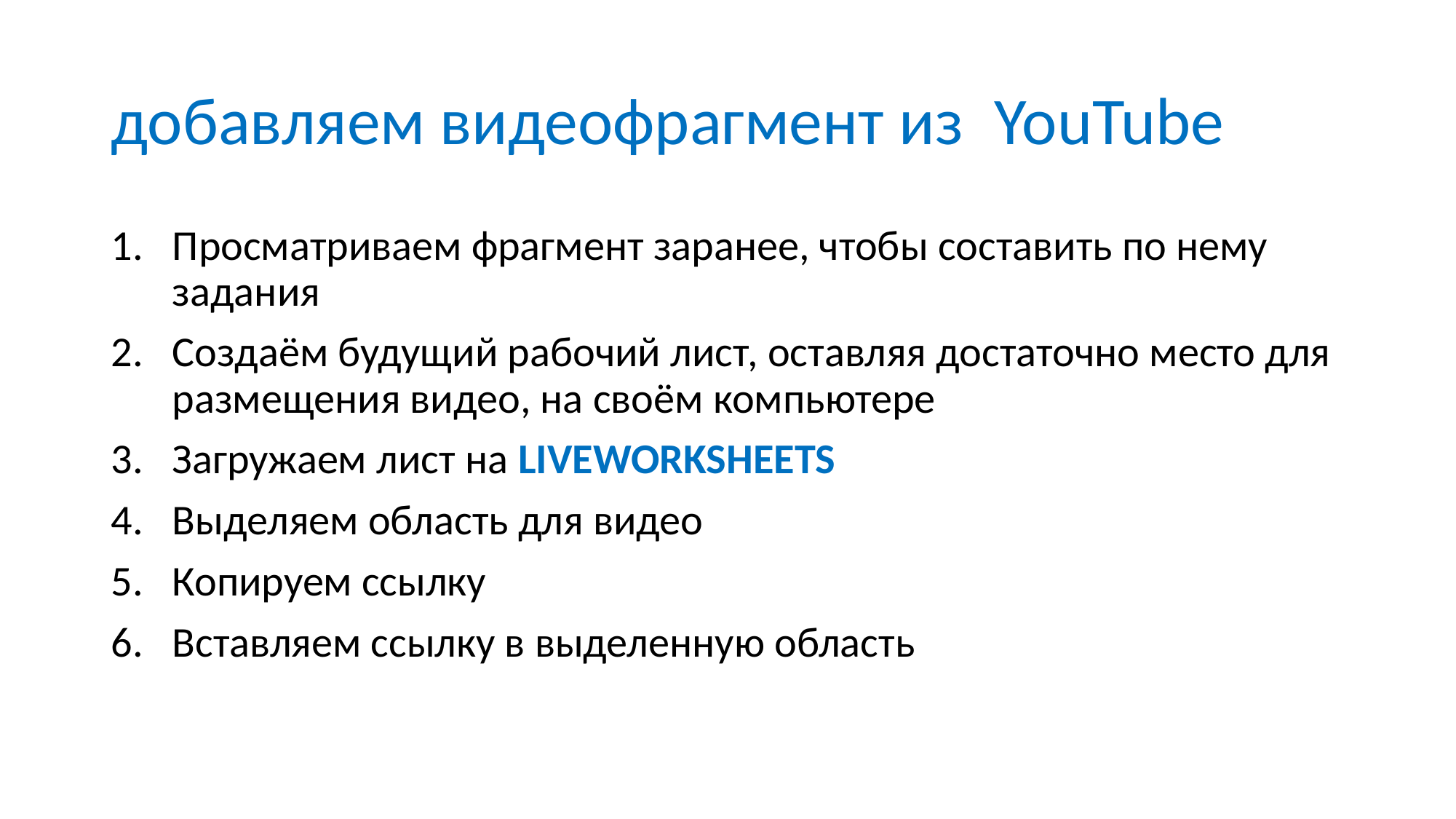

# добавляем видеофрагмент из  YouTube
Просматриваем фрагмент заранее, чтобы составить по нему задания
Создаём будущий рабочий лист, оставляя достаточно место для размещения видео, на своём компьютере
Загружаем лист на LIVEWORKSHEETS
Выделяем область для видео
Копируем ссылку
Вставляем ссылку в выделенную область